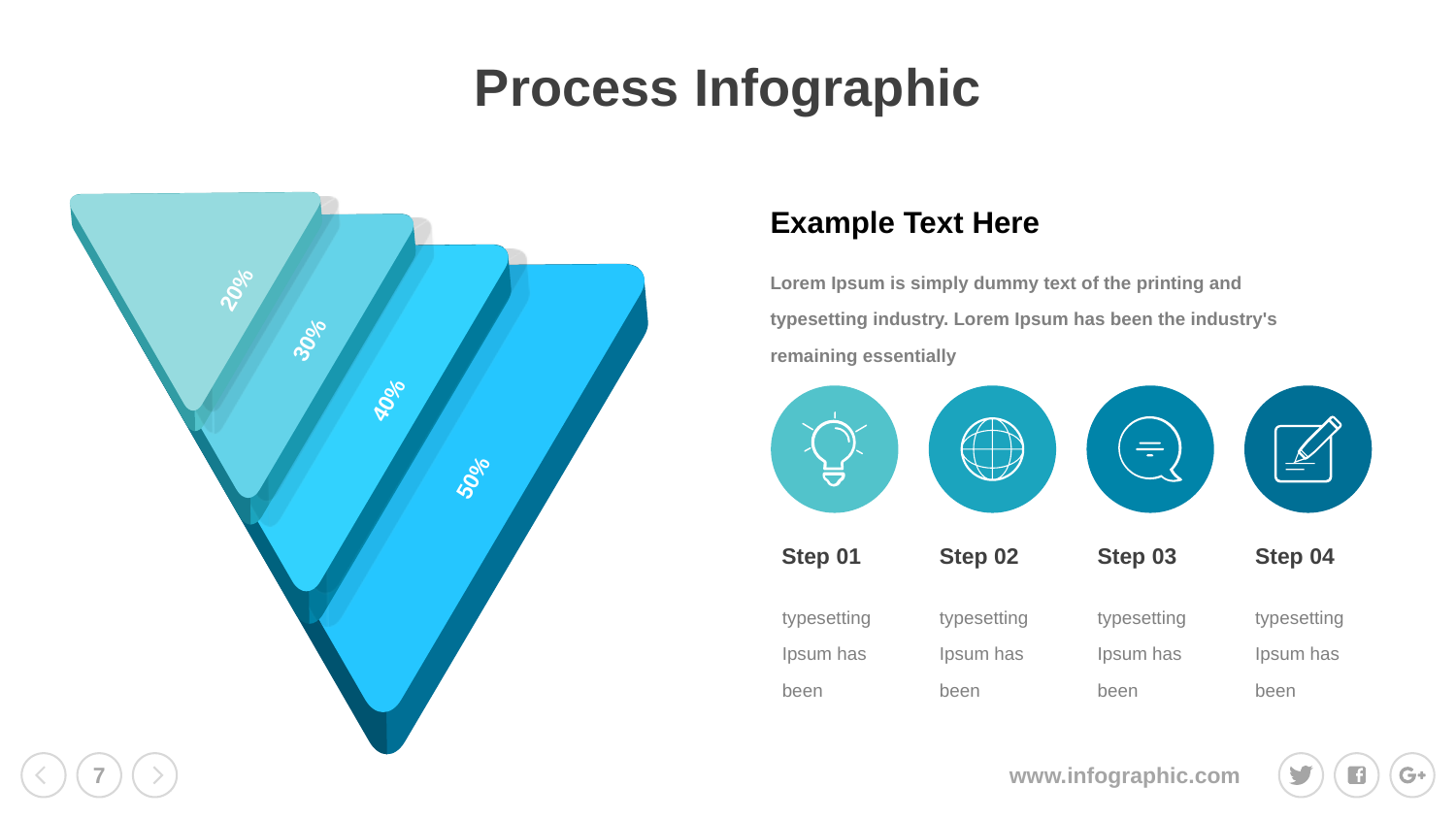

Process Infographic

Example Text Here
Lorem Ipsum is simply dummy text of the printing and typesetting industry. Lorem Ipsum has been the industry's remaining essentially
20%
30%
40%

50%
Step 01
Step 02
Step 03
Step 04
typesetting Ipsum has been
typesetting Ipsum has been
typesetting Ipsum has been
typesetting Ipsum has been
7
www.infographic.com